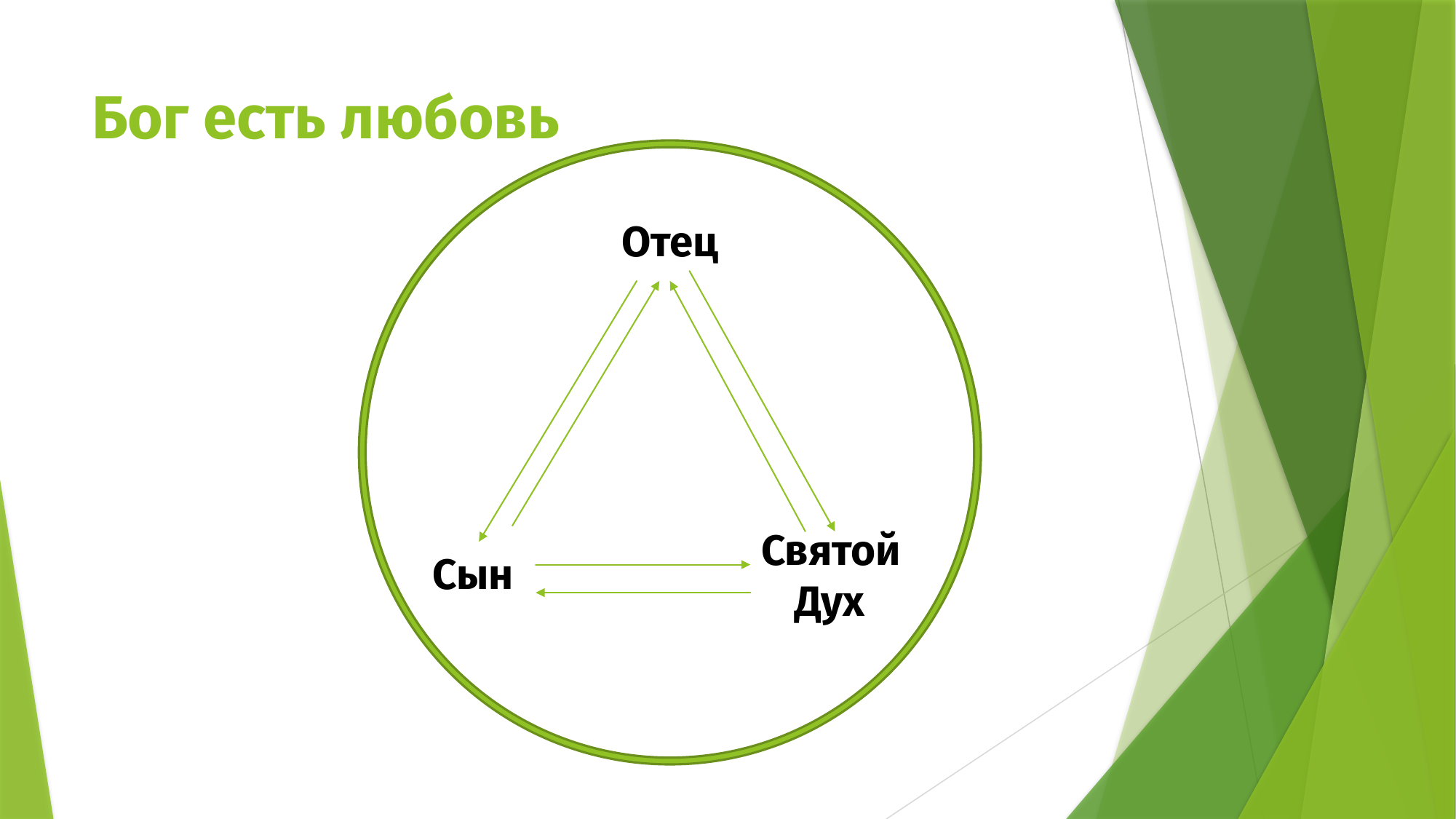

# Бог есть любовь

Отец

Святой
Дух
Сын